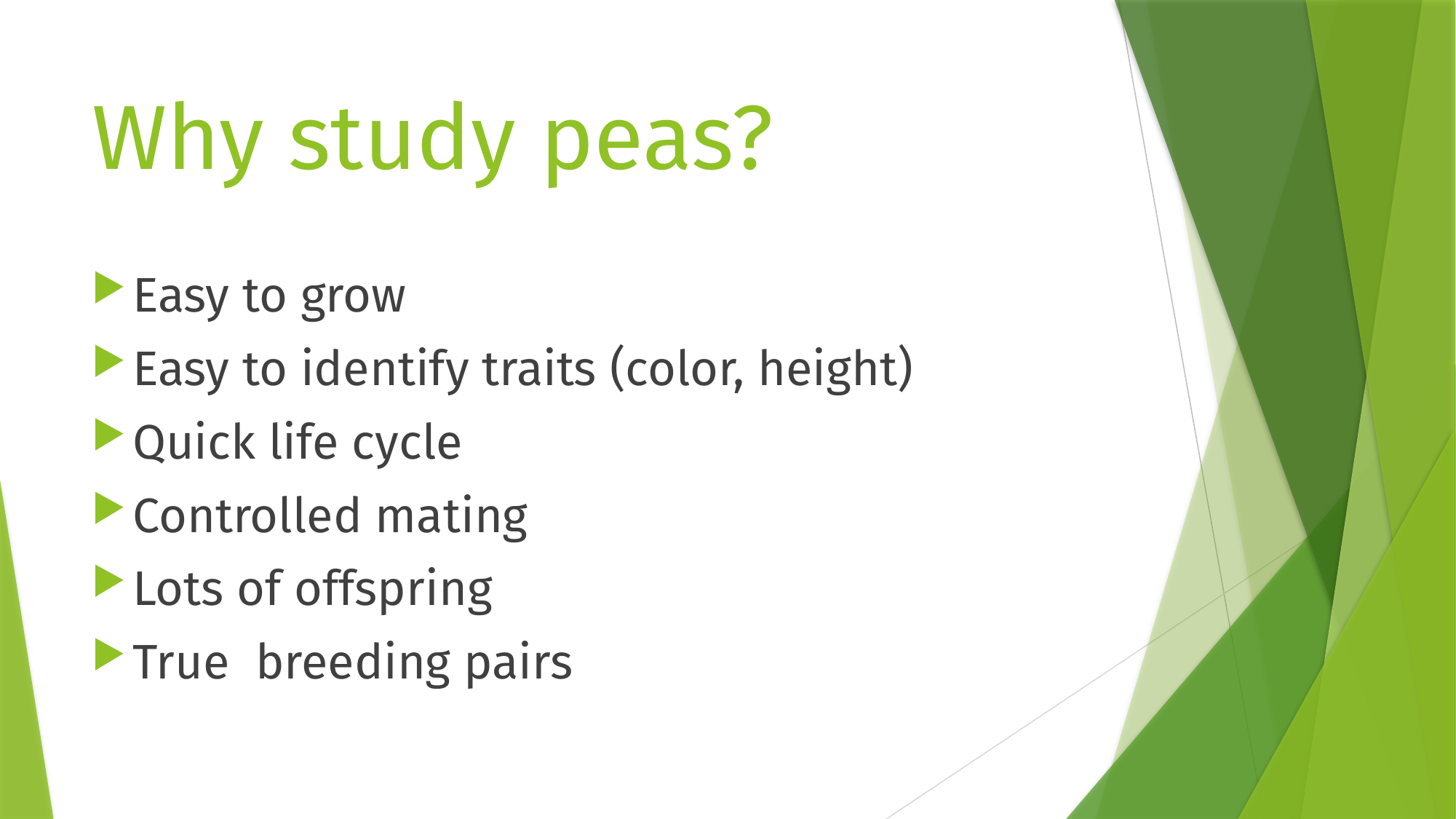

# Why study peas?
Easy to grow
Easy to identify traits (color, height)
Quick life cycle
Controlled mating
Lots of offspring
True  breeding pairs